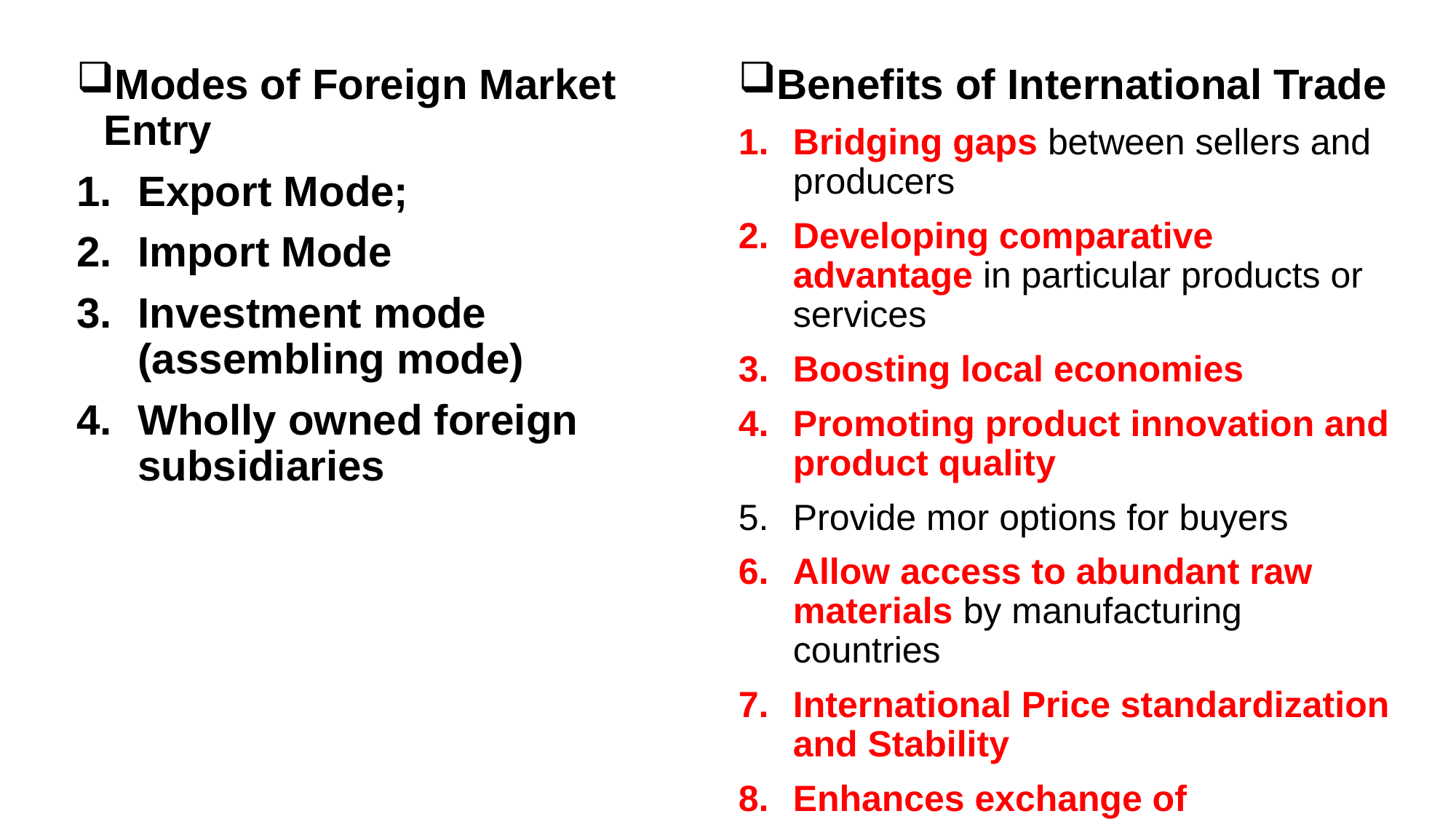

Modes of Foreign Market Entry
Export Mode;
Import Mode
Investment mode (assembling mode)
Wholly owned foreign subsidiaries

Benefits of International Trade
Bridging gaps between sellers and producers
Developing comparative advantage in particular products or services
Boosting local economies
Promoting product innovation and product quality
Provide mor options for buyers
Allow access to abundant raw materials by manufacturing countries
International Price standardization and Stability
Enhances exchange of Technological Know-How